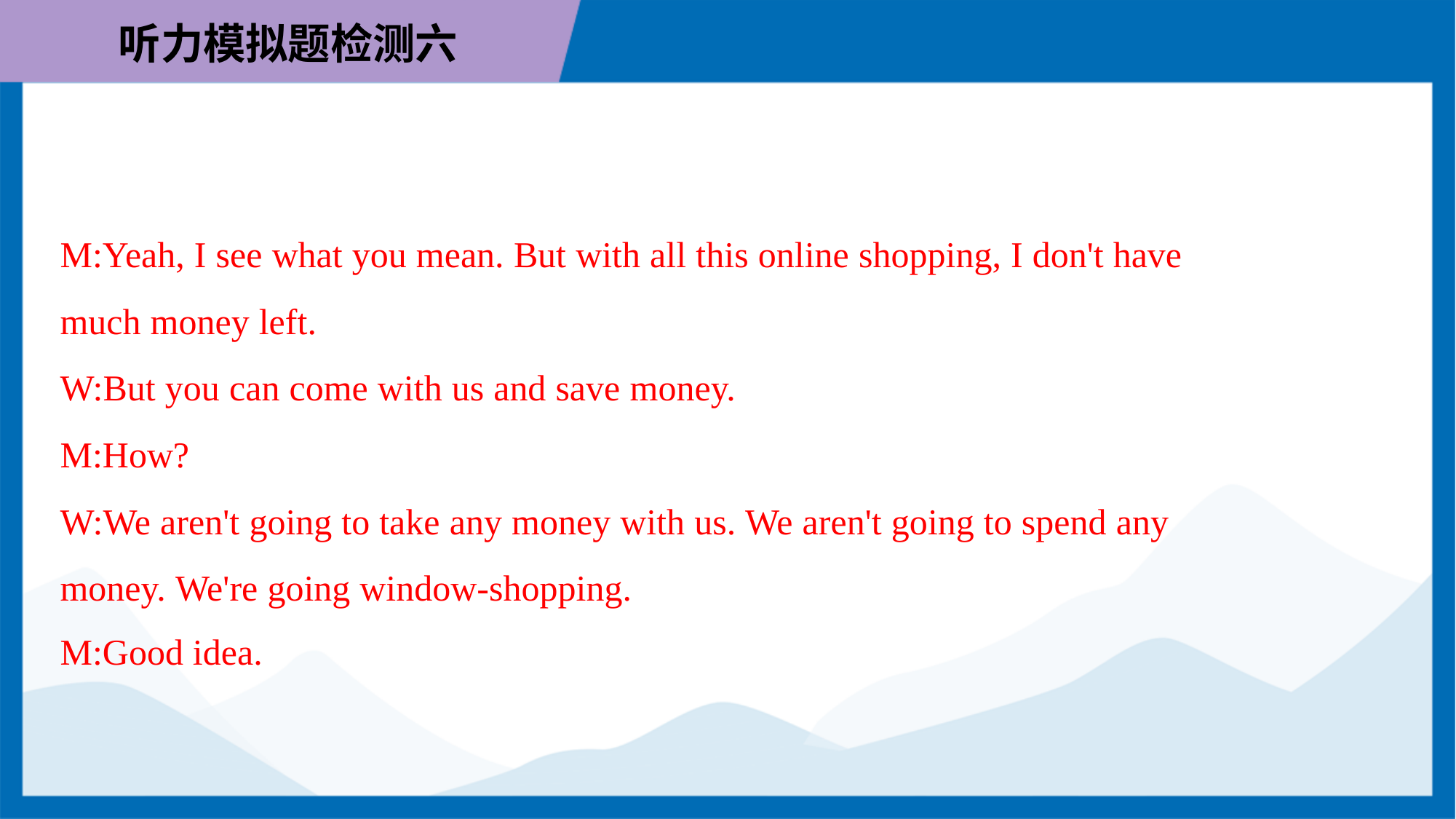

M:Yeah, I see what you mean. But with all this online shopping, I don't have
much money left.
W:But you can come with us and save money.
M:How?
W:We aren't going to take any money with us. We aren't going to spend any
money. We're going window-shopping.
M:Good idea.